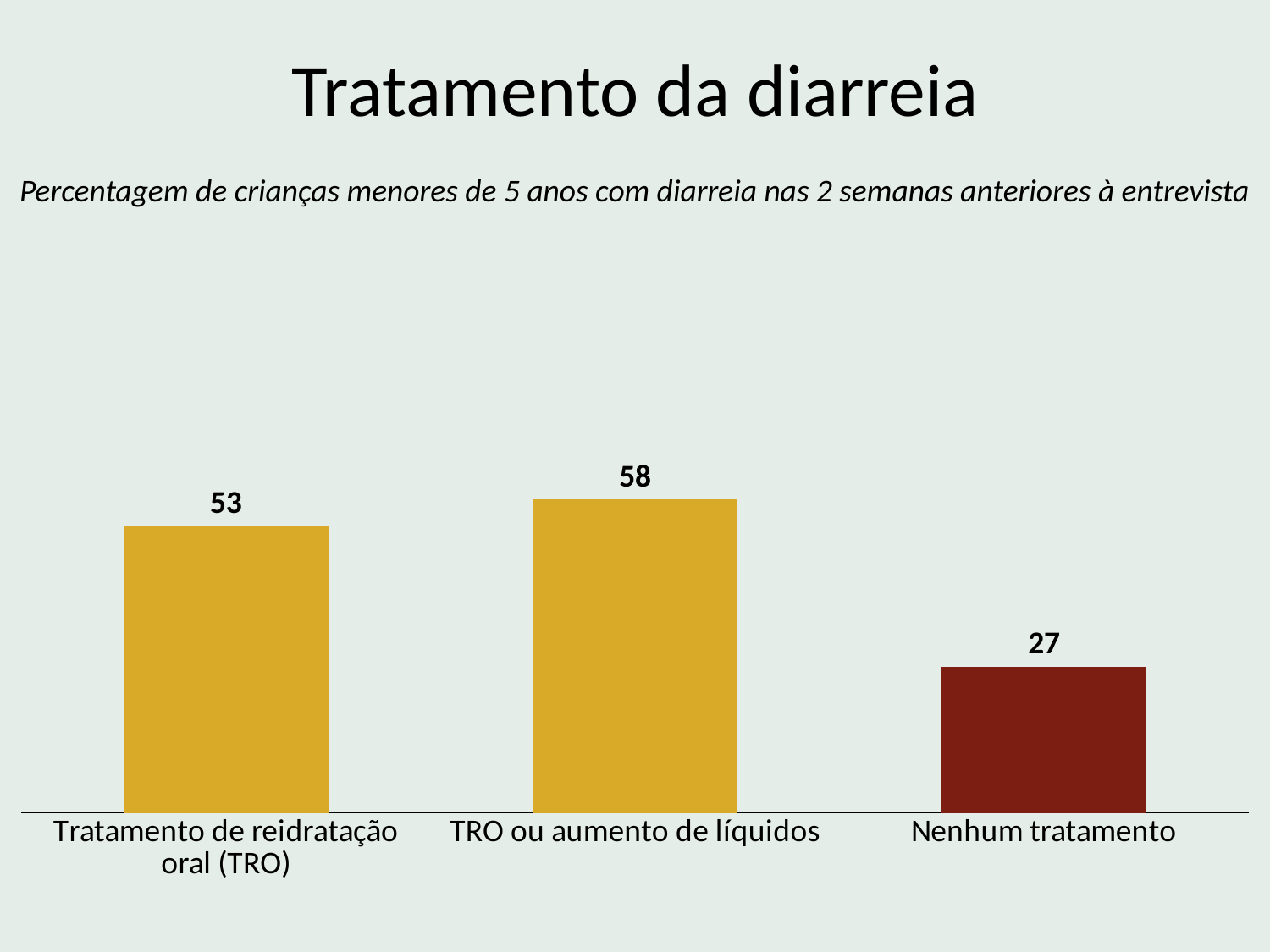

Tratamento da diarreia
Percentagem de crianças menores de 5 anos com diarreia nas 2 semanas anteriores à entrevista

### Chart

| Category | Series 1 |
|---|---|
| Tratamento de reidratação oral (TRO) | 53.0 |
| TRO ou aumento de líquidos | 58.0 |
| Nenhum tratamento | 27.0 |